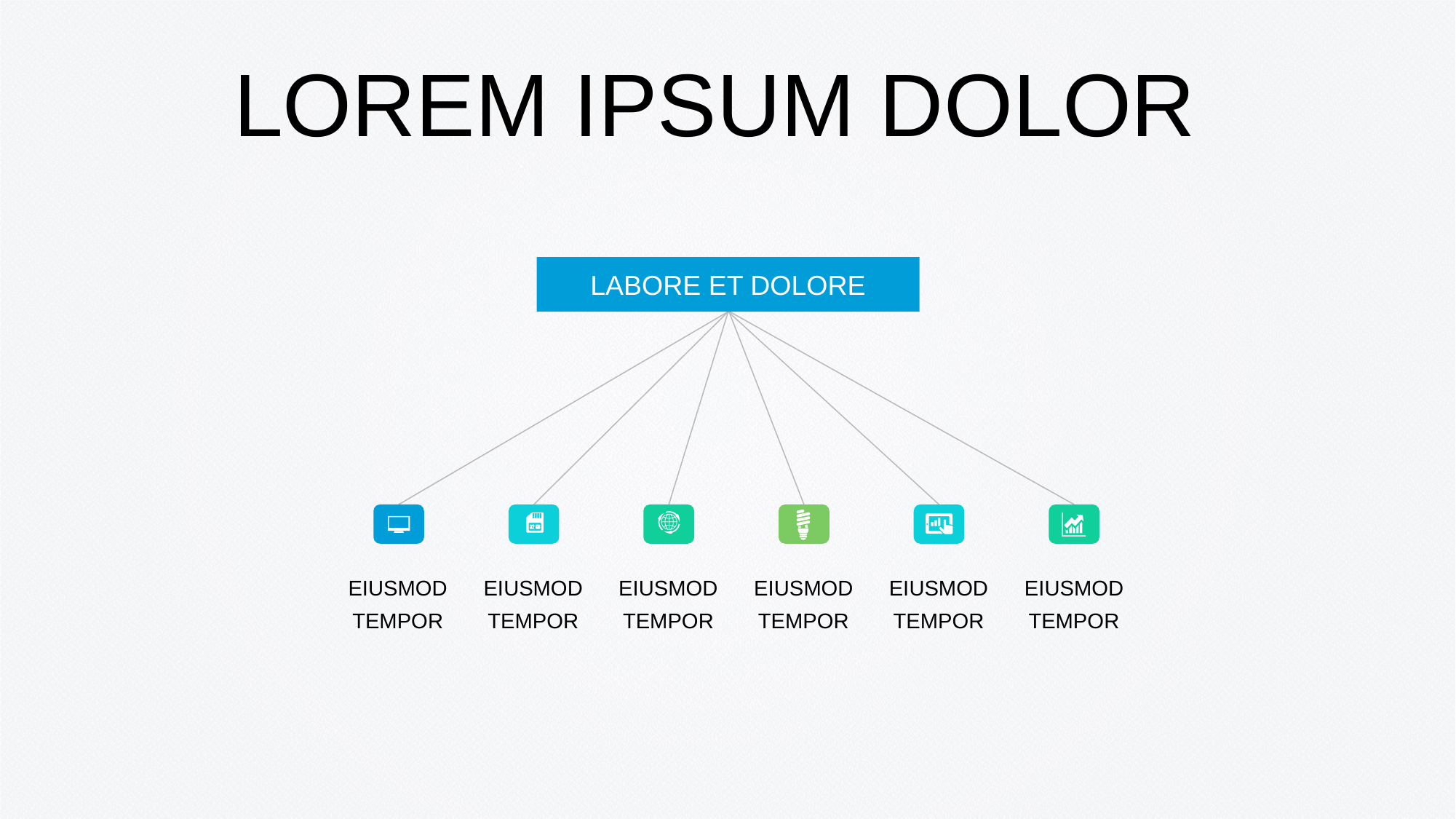

# LOREM IPSUM DOLOR
LABORE ET DOLORE

EIUSMOD TEMPOR
EIUSMOD TEMPOR
EIUSMOD TEMPOR
EIUSMOD TEMPOR
EIUSMOD TEMPOR
EIUSMOD TEMPOR